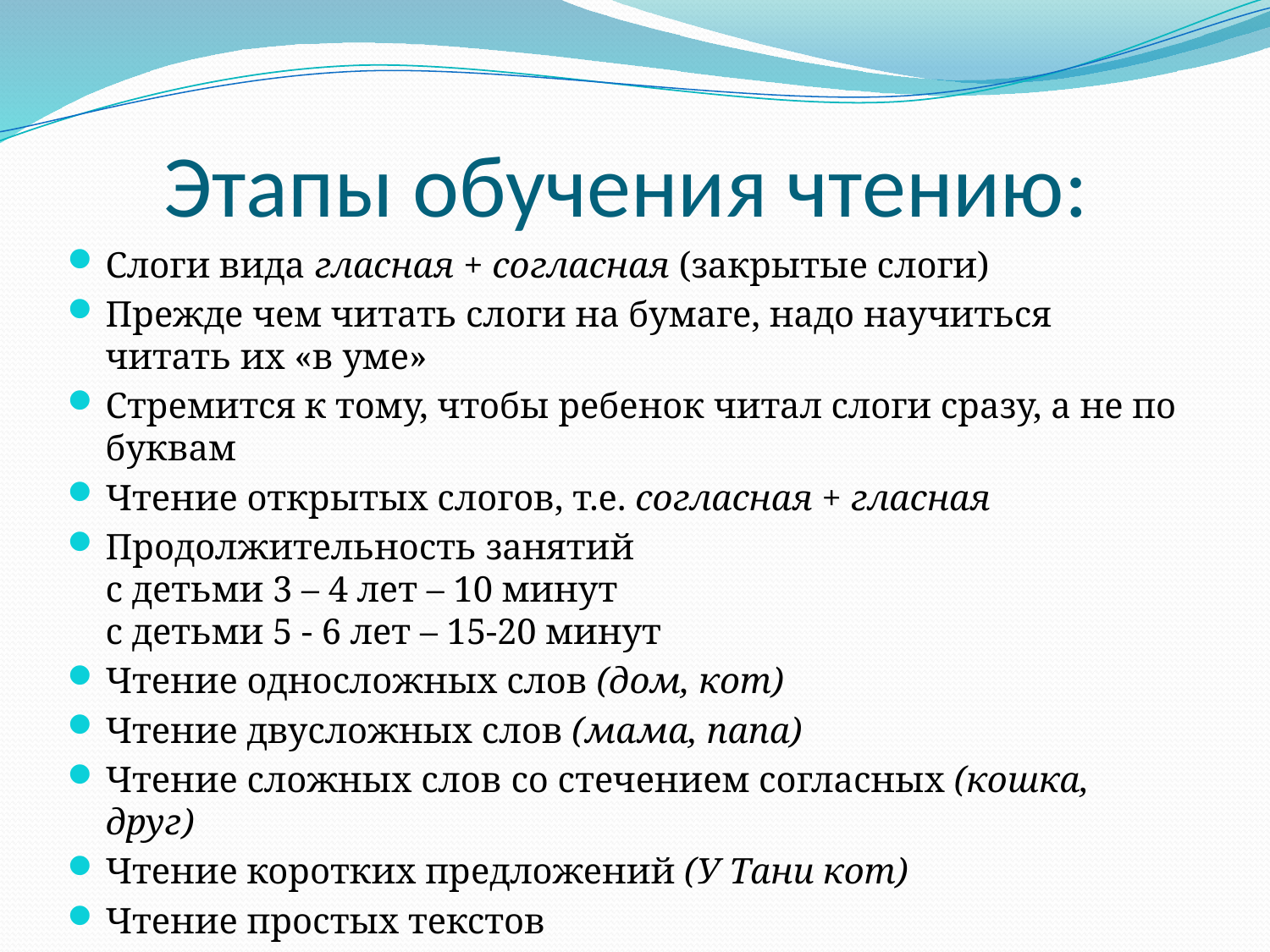

# Этапы обучения чтению:
Слоги вида гласная + согласная (закрытые слоги)
Прежде чем читать слоги на бумаге, надо научиться читать их «в уме»
Стремится к тому, чтобы ребенок читал слоги сразу, а не по буквам
Чтение открытых слогов, т.е. согласная + гласная
Продолжительность занятий
с детьми 3 – 4 лет – 10 минут
с детьми 5 - 6 лет – 15-20 минут
Чтение односложных слов (дом, кот)
Чтение двусложных слов (мама, папа)
Чтение сложных слов со стечением согласных (кошка, друг)
Чтение коротких предложений (У Тани кот)
Чтение простых текстов